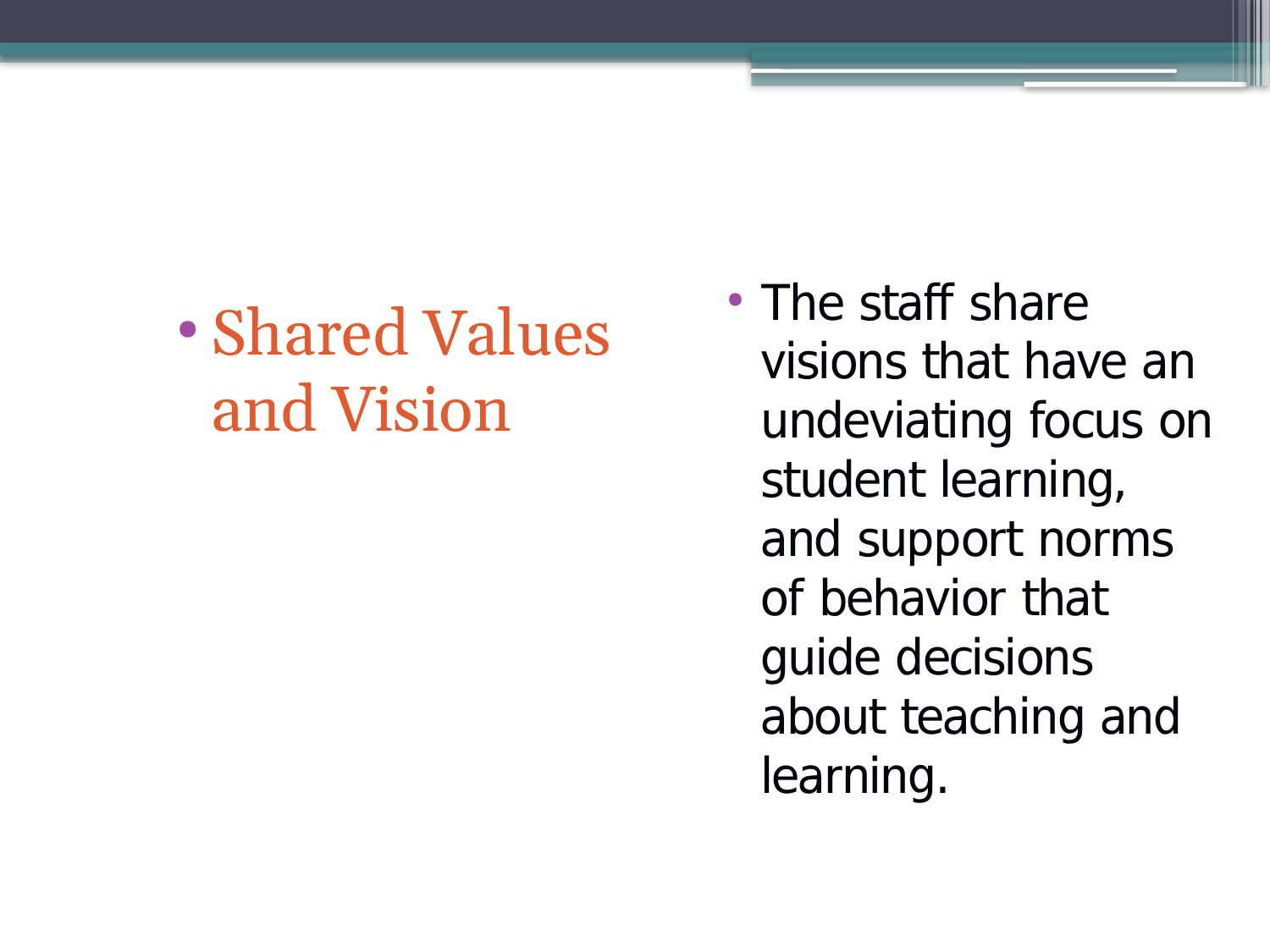

The staff share visions that have an undeviating focus on student learning, and support norms of behavior that guide decisions about teaching and learning.
Shared Values and Vision